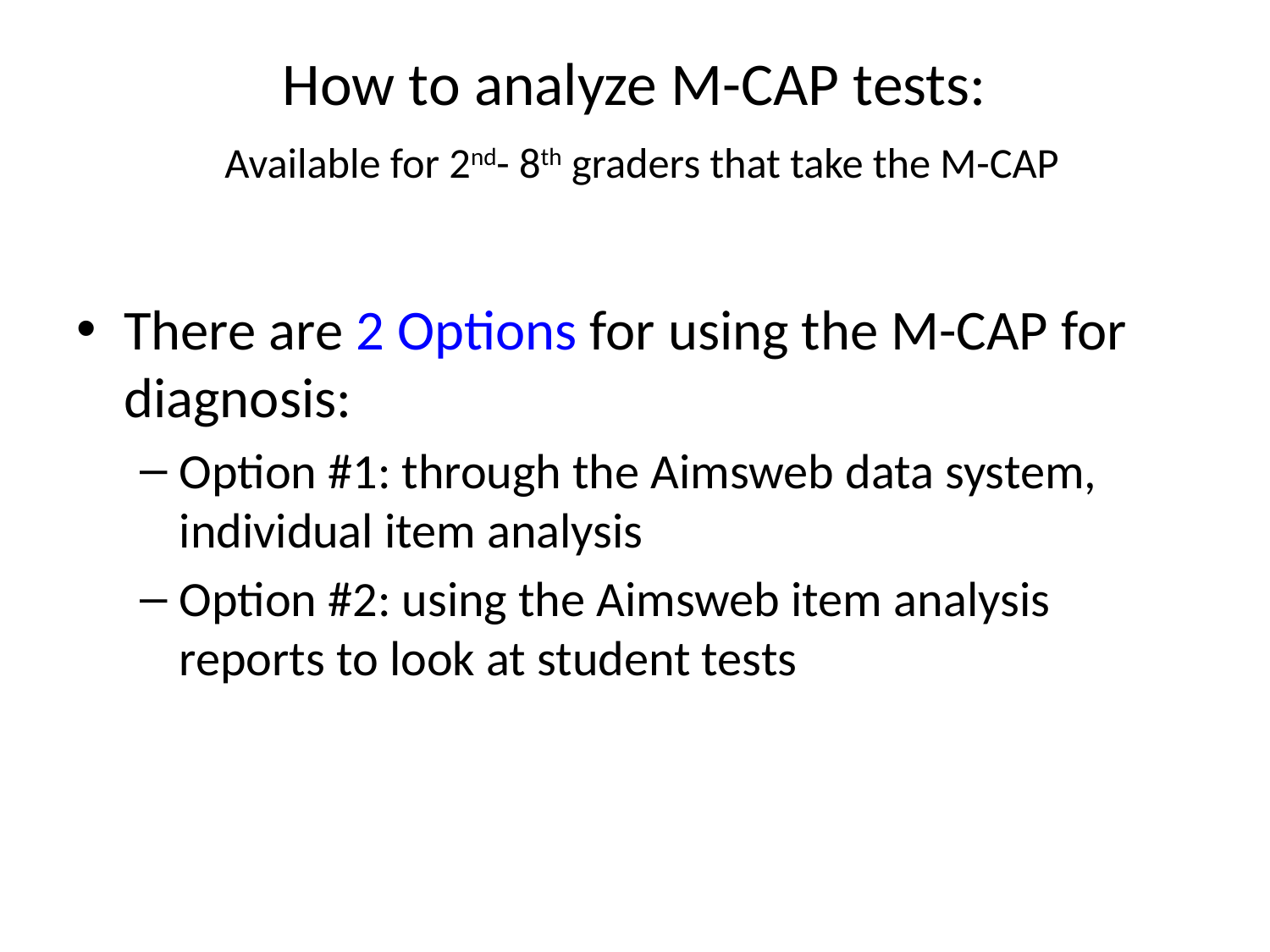

# How to analyze M-CAP tests: Available for 2nd- 8th graders that take the M-CAP
There are 2 Options for using the M-CAP for diagnosis:
Option #1: through the Aimsweb data system, individual item analysis
Option #2: using the Aimsweb item analysis reports to look at student tests